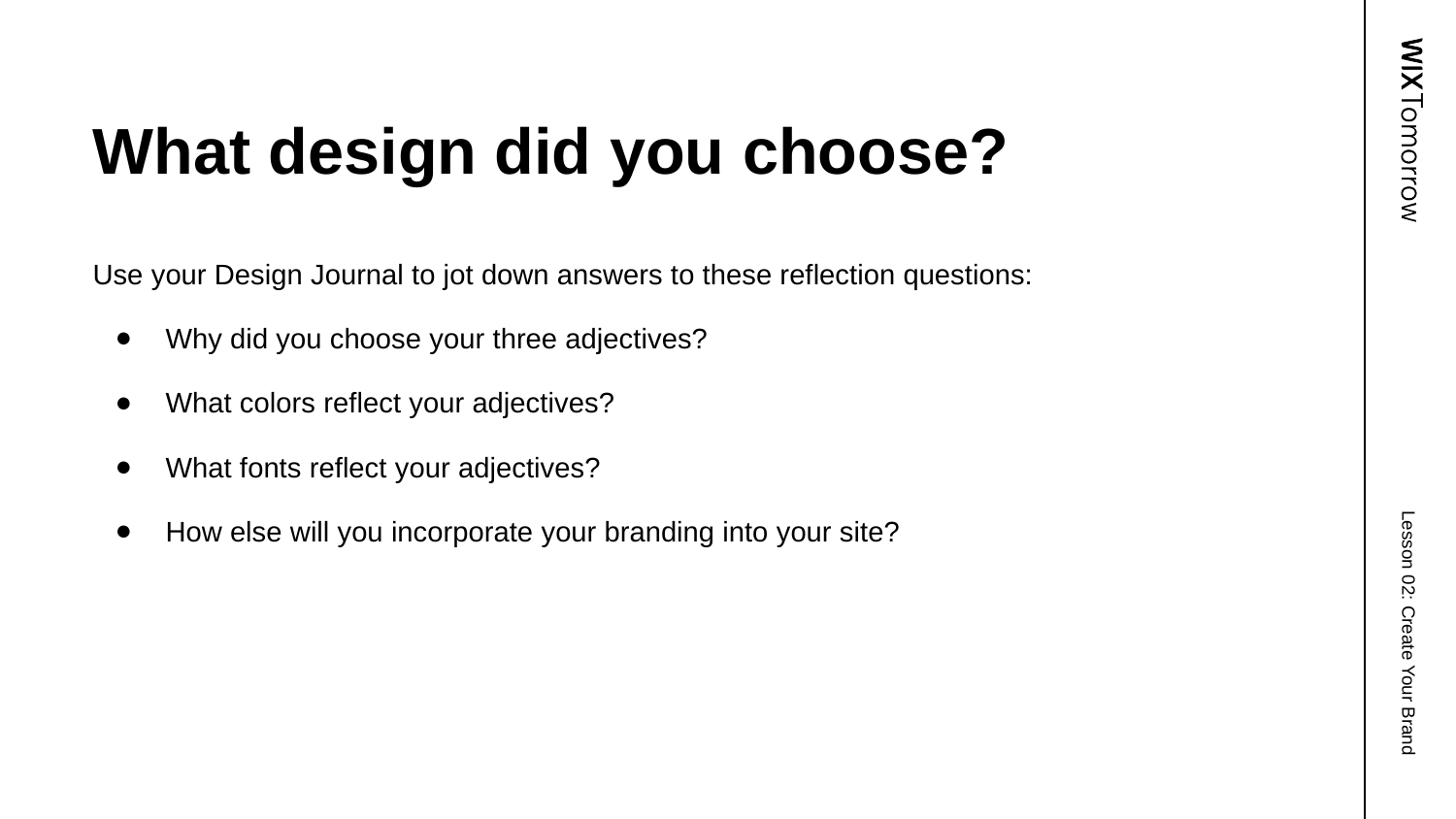

# What design did you choose?

Use your Design Journal to jot down answers to these reflection questions:
Why did you choose your three adjectives?
What colors reflect your adjectives?
What fonts reflect your adjectives?
How else will you incorporate your branding into your site?